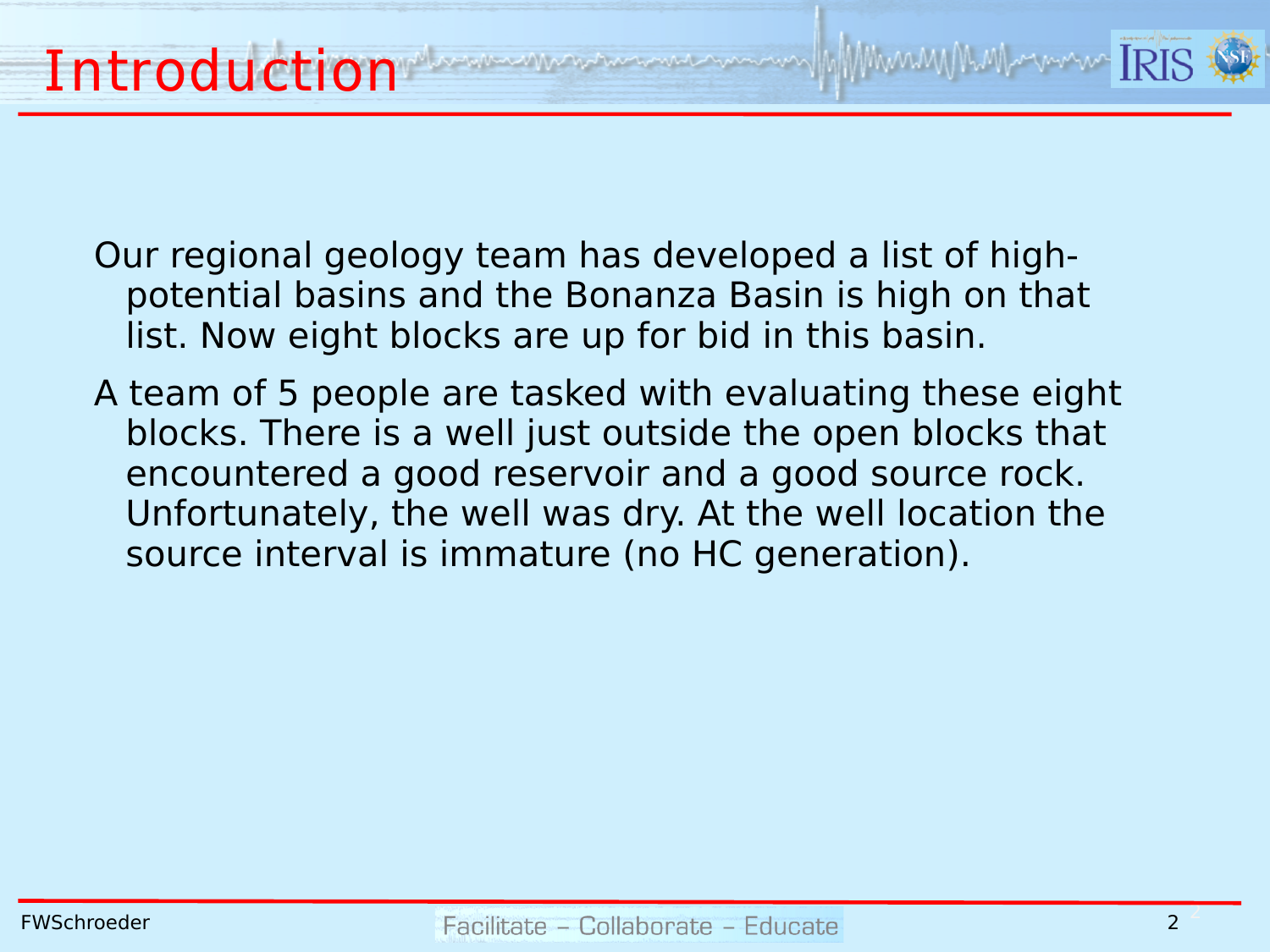

# Introduction
Our regional geology team has developed a list of high-potential basins and the Bonanza Basin is high on that list. Now eight blocks are up for bid in this basin.
A team of 5 people are tasked with evaluating these eight blocks. There is a well just outside the open blocks that encountered a good reservoir and a good source rock.  Unfortunately, the well was dry. At the well location the source interval is immature (no HC generation).